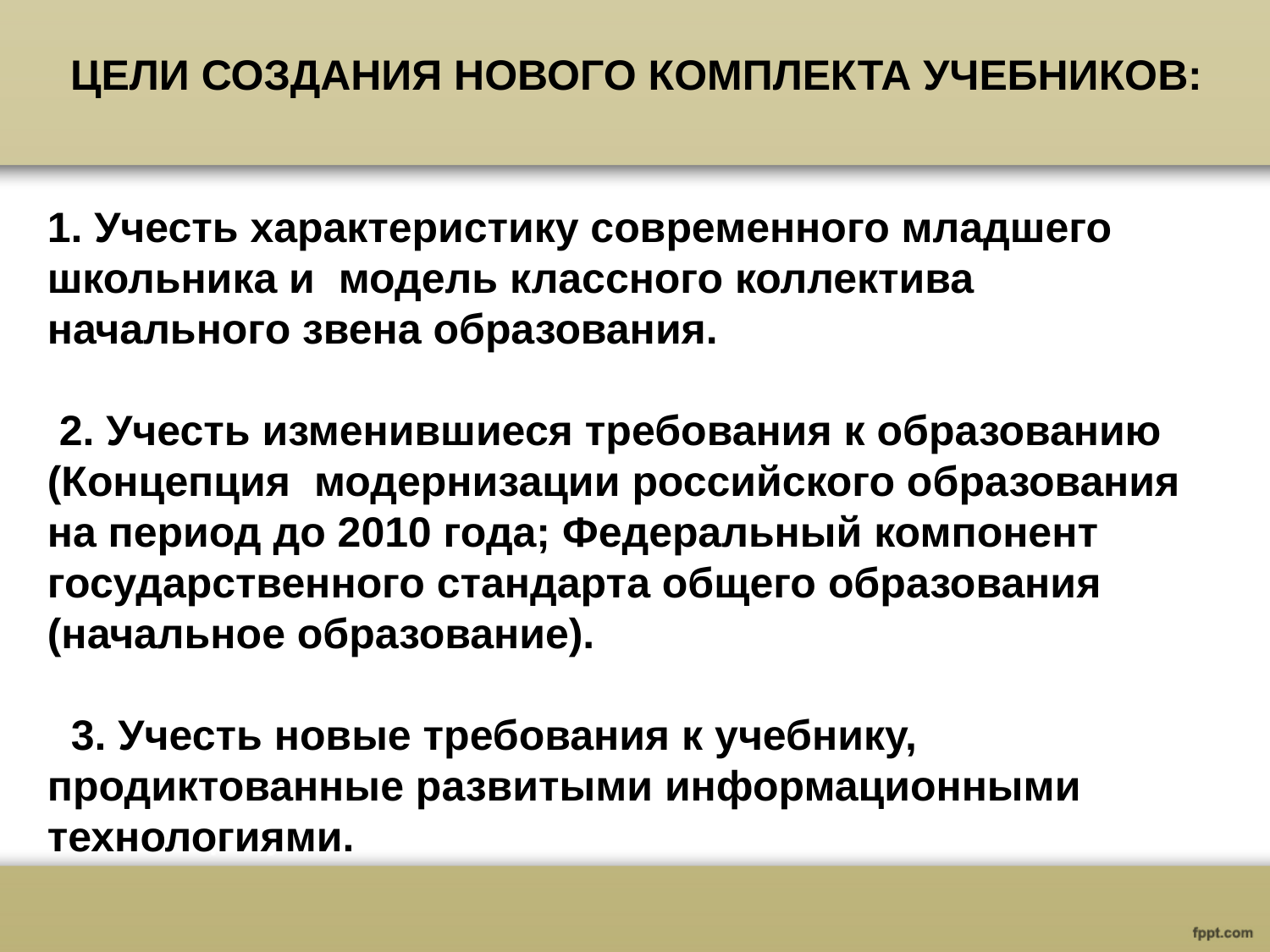

ЦЕЛИ СОЗДАНИЯ НОВОГО КОМПЛЕКТА УЧЕБНИКОВ:

1. Учесть характеристику современного младшего школьника и  модель классного коллектива начального звена образования.

 2. Учесть изменившиеся требования к образованию (Концепция  модернизации российского образования на период до 2010 года; Федеральный компонент  государственного стандарта общего образования (начальное образование).

  3. Учесть новые требования к учебнику, продиктованные развитыми информационными технологиями.